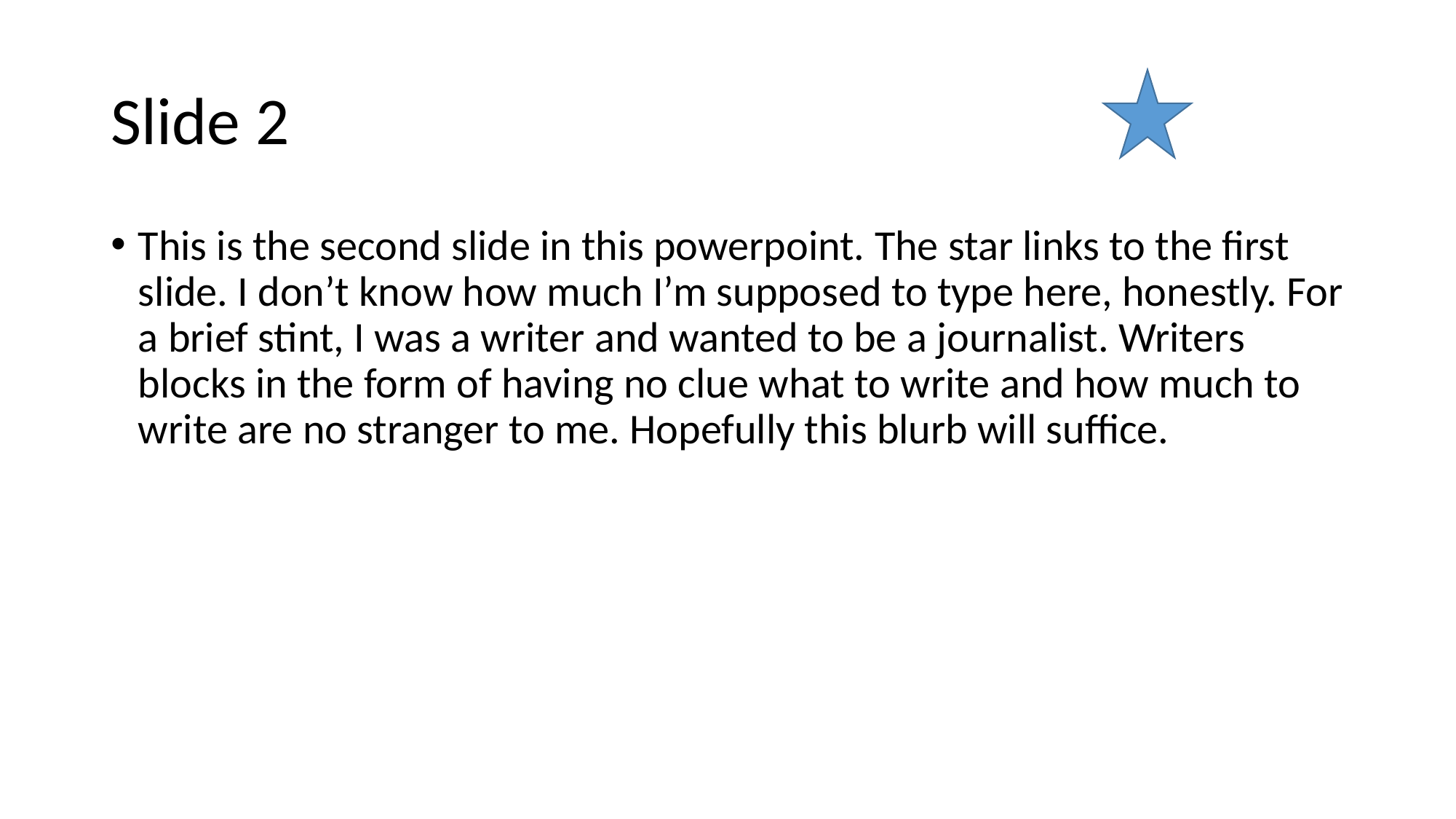

# Slide 2

This is the second slide in this powerpoint. The star links to the first slide. I don’t know how much I’m supposed to type here, honestly. For a brief stint, I was a writer and wanted to be a journalist. Writers blocks in the form of having no clue what to write and how much to write are no stranger to me. Hopefully this blurb will suffice.